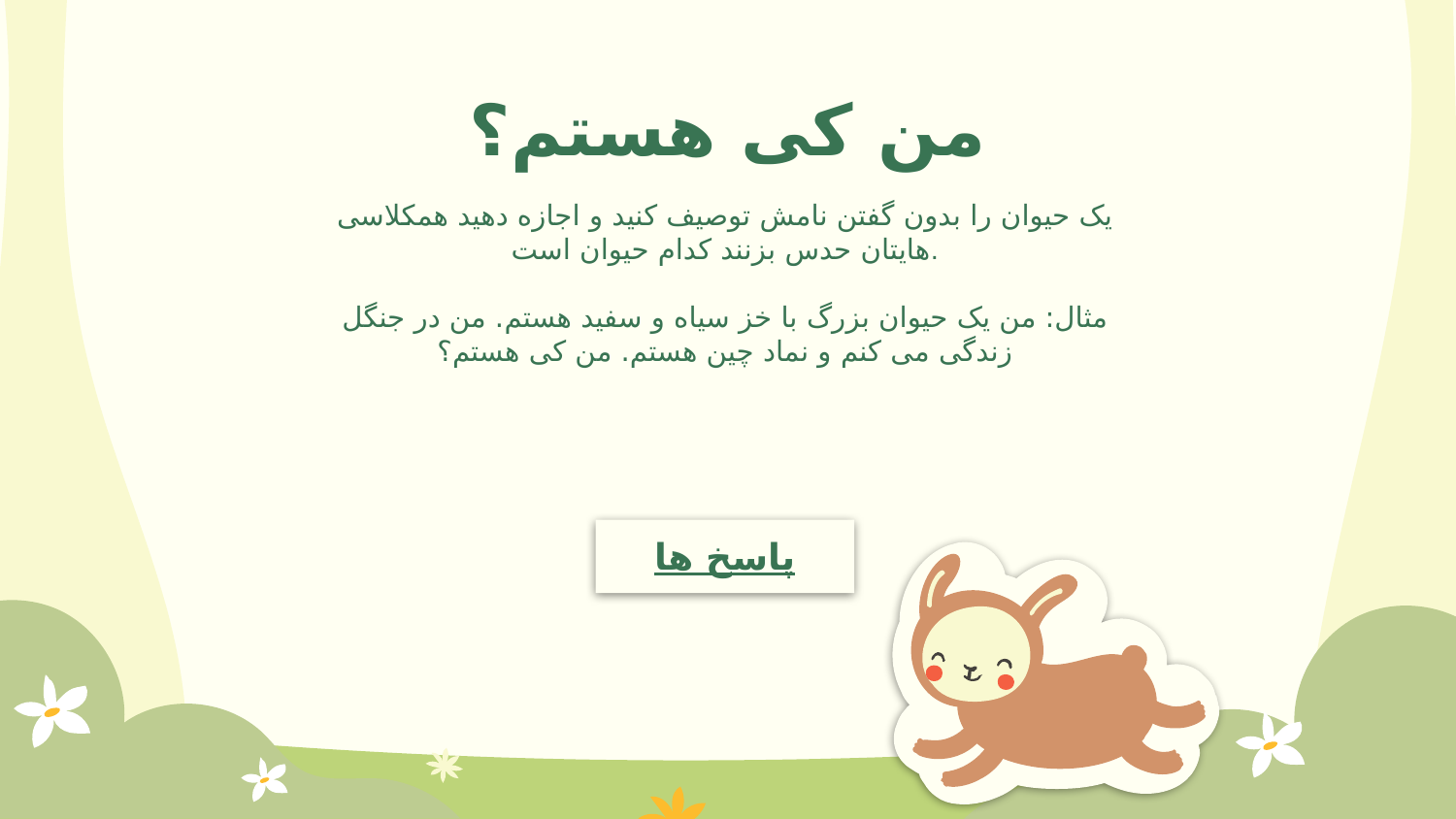

# من کی هستم؟
یک حیوان را بدون گفتن نامش توصیف کنید و اجازه دهید همکلاسی هایتان حدس بزنند کدام حیوان است.

مثال: من یک حیوان بزرگ با خز سیاه و سفید هستم. من در جنگل زندگی می کنم و نماد چین هستم. من کی هستم؟
پاسخ ها